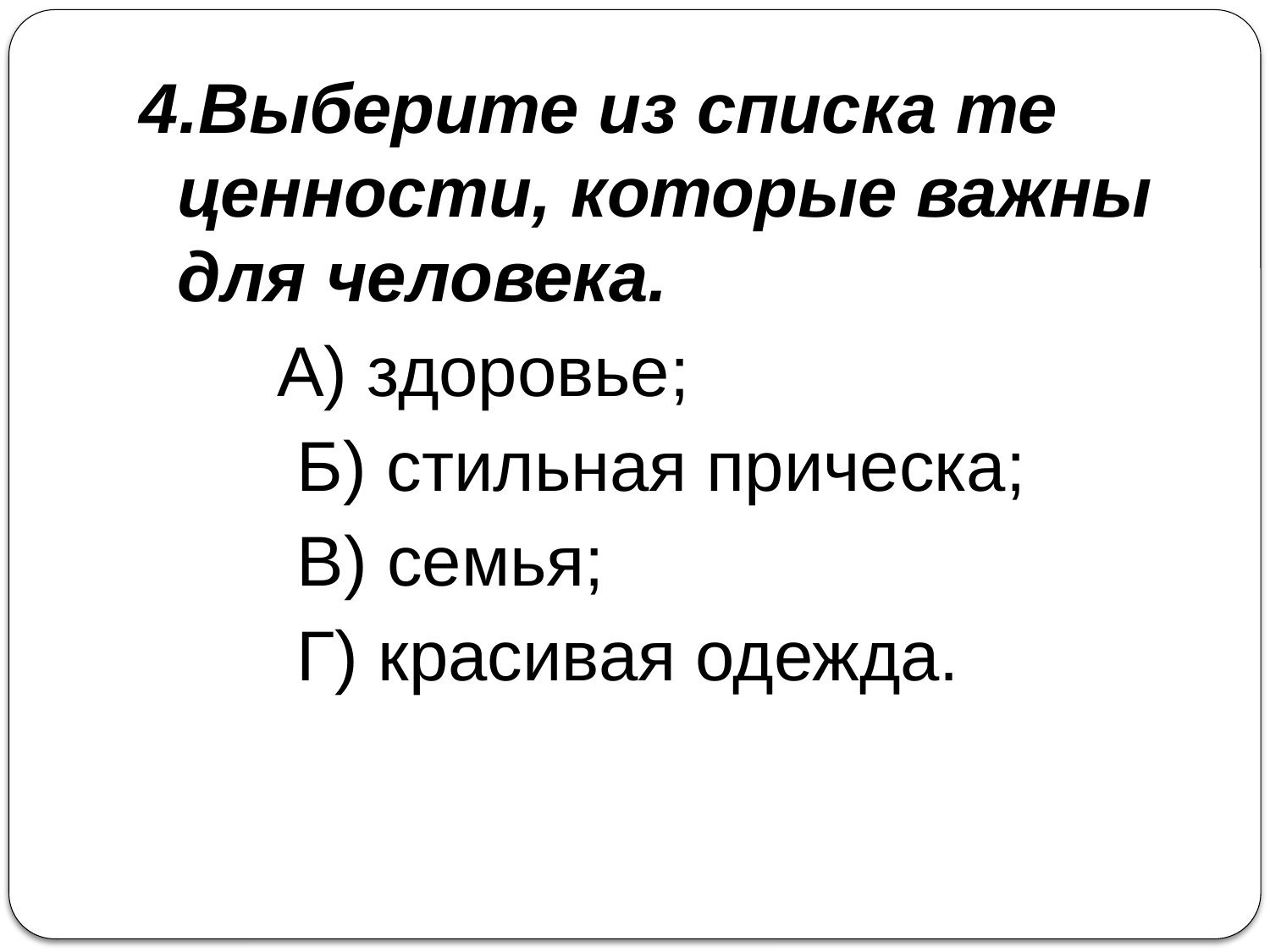

#
4.Выберите из списка те ценности, которые важны для человека.
       А) здоровье;
        Б) стильная прическа;
        В) семья;
        Г) красивая одежда.